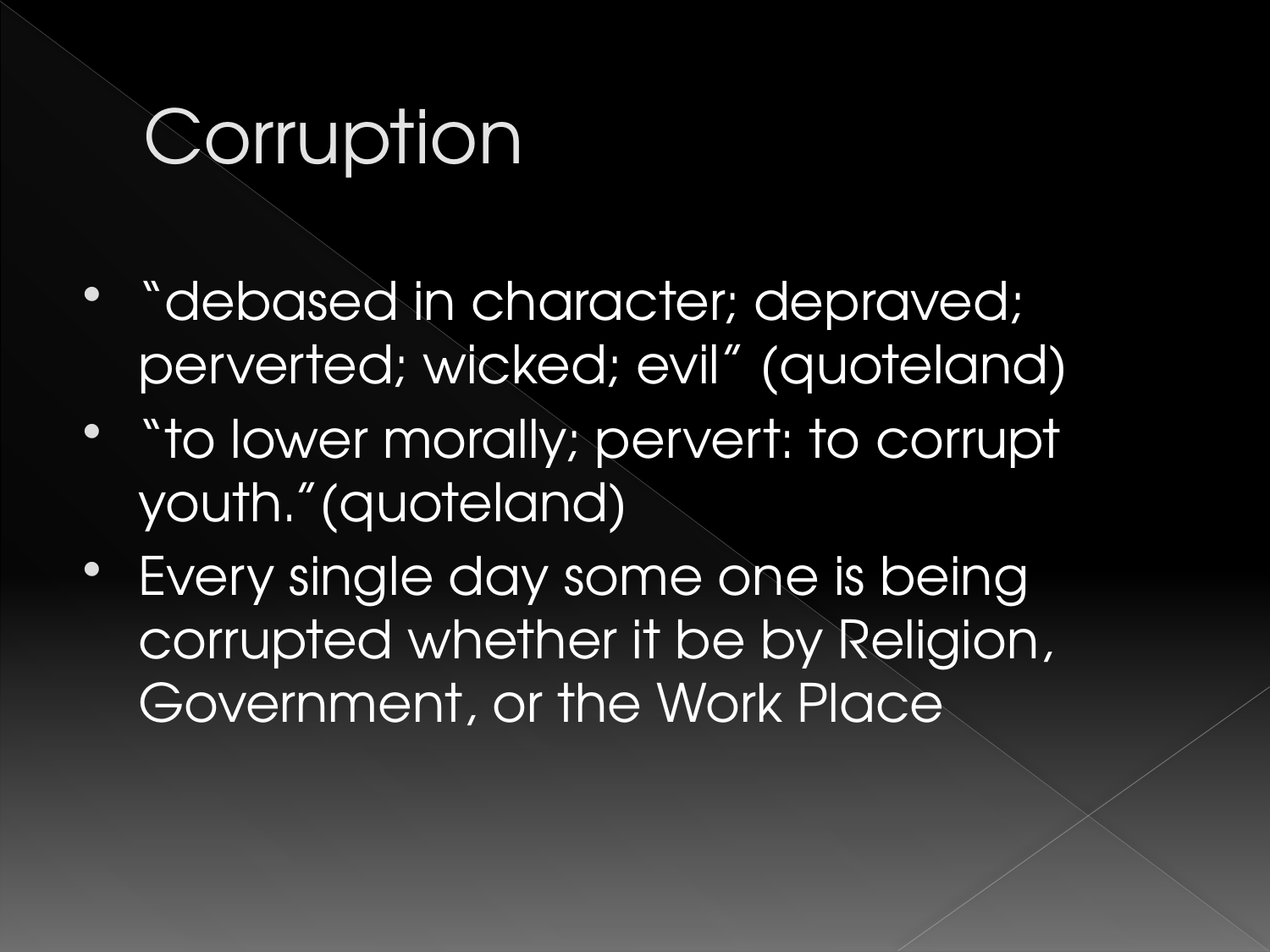

# Corruption
“debased in character; depraved; perverted; wicked; evil” (quoteland)
“to lower morally; pervert: to corrupt youth.”(quoteland)
Every single day some one is being corrupted whether it be by Religion, Government, or the Work Place